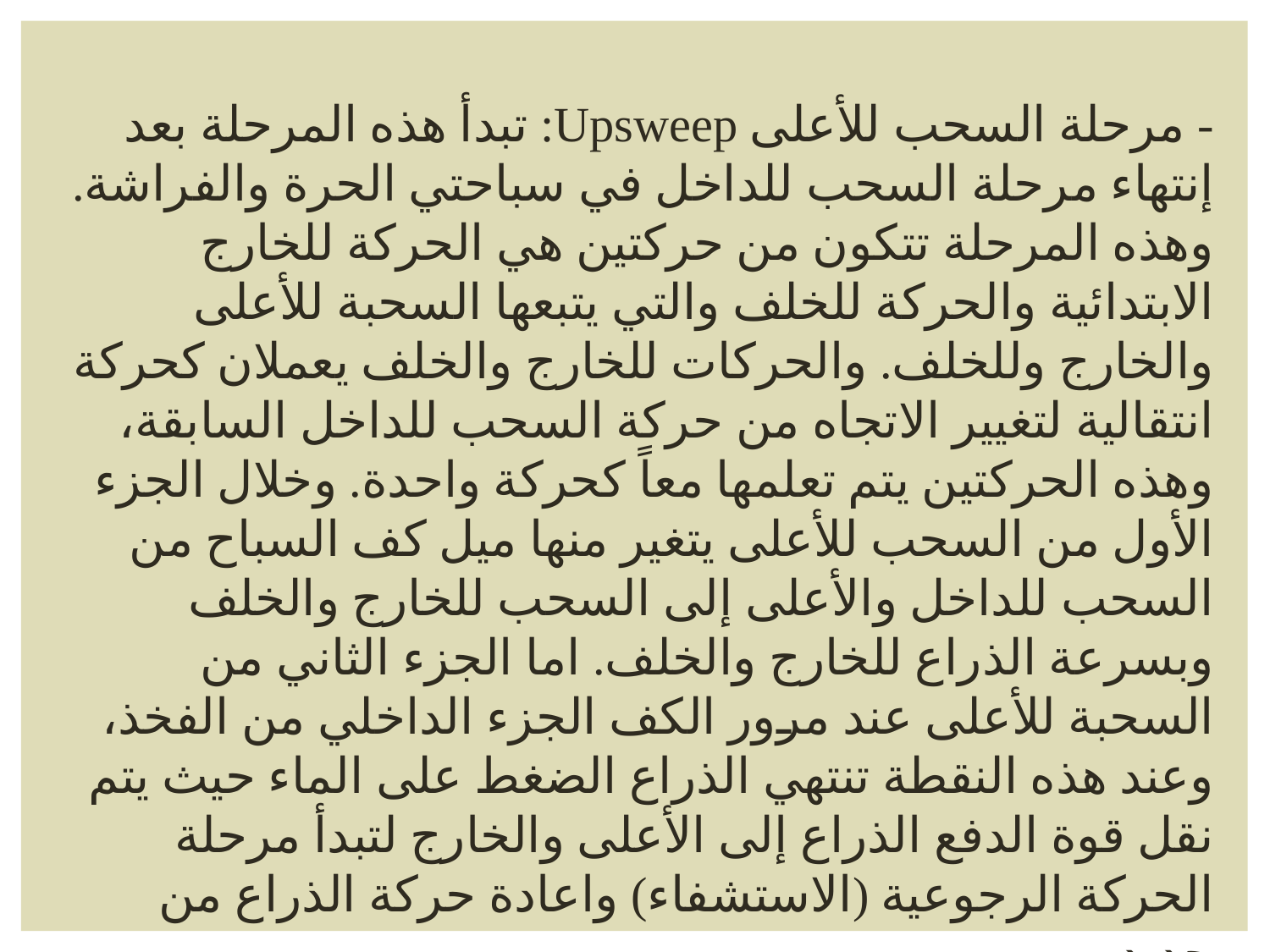

- مرحلة السحب للأعلى Upsweep: تبدأ هذه المرحلة بعد إنتهاء مرحلة السحب للداخل في سباحتي الحرة والفراشة. وهذه المرحلة تتكون من حركتين هي الحركة للخارج الابتدائية والحركة للخلف والتي يتبعها السحبة للأعلى والخارج وللخلف. والحركات للخارج والخلف يعملان كحركة انتقالية لتغيير الاتجاه من حركة السحب للداخل السابقة، وهذه الحركتين يتم تعلمها معاً كحركة واحدة. وخلال الجزء الأول من السحب للأعلى يتغير منها ميل كف السباح من السحب للداخل والأعلى إلى السحب للخارج والخلف وبسرعة الذراع للخارج والخلف. اما الجزء الثاني من السحبة للأعلى عند مرور الكف الجزء الداخلي من الفخذ، وعند هذه النقطة تنتهي الذراع الضغط على الماء حيث يتم نقل قوة الدفع الذراع إلى الأعلى والخارج لتبدأ مرحلة الحركة الرجوعية (الاستشفاء) واعادة حركة الذراع من جديد.